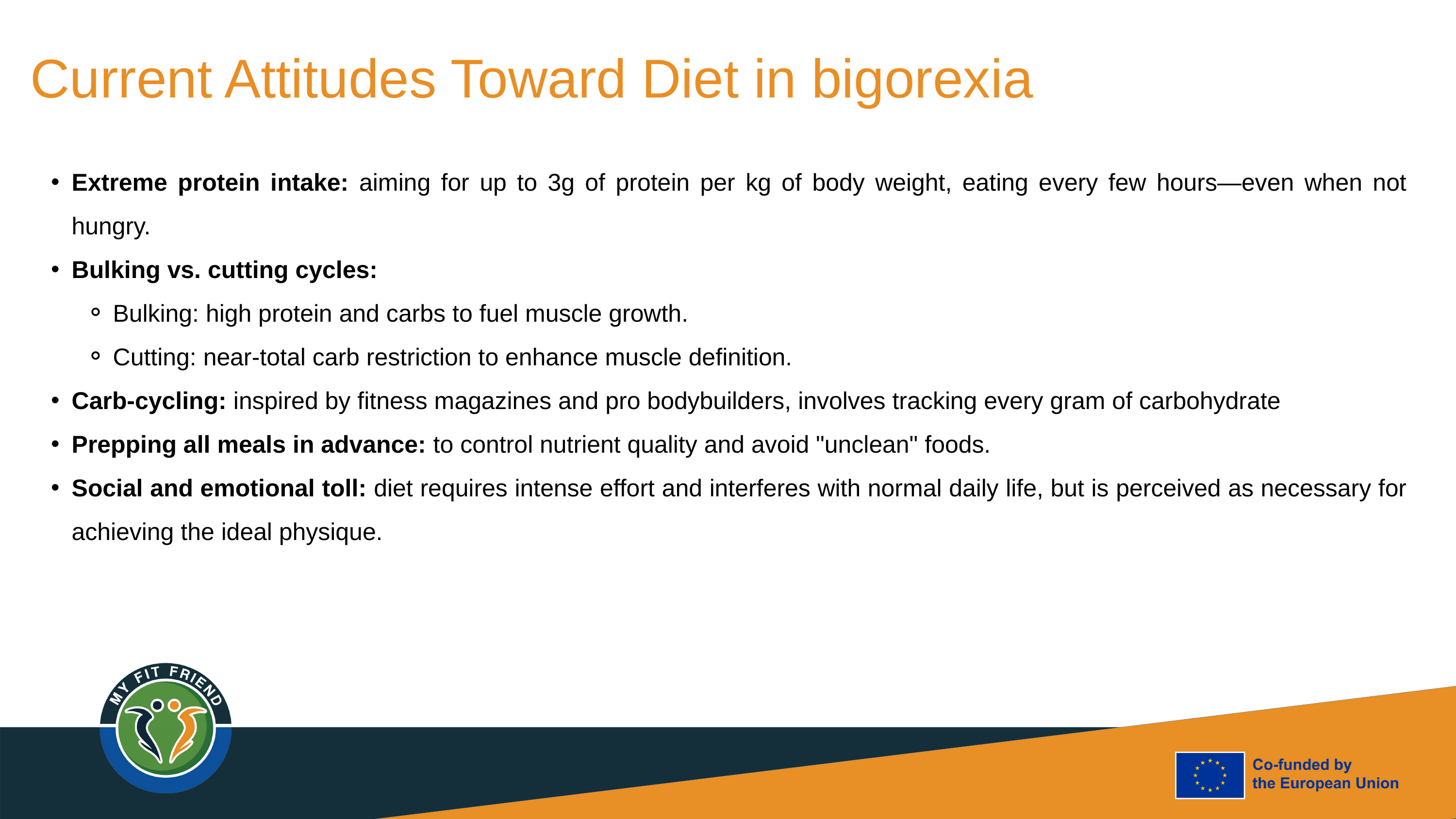

Current Attitudes Toward Diet in bigorexia

Extreme protein intake: aiming for up to 3g of protein per kg of body weight, eating every few hours—even when not hungry.
Bulking vs. cutting cycles:
Bulking: high protein and carbs to fuel muscle growth.
Cutting: near-total carb restriction to enhance muscle definition.
Carb-cycling: inspired by fitness magazines and pro bodybuilders, involves tracking every gram of carbohydrate
Prepping all meals in advance: to control nutrient quality and avoid "unclean" foods.
Social and emotional toll: diet requires intense effort and interferes with normal daily life, but is perceived as necessary for achieving the ideal physique.